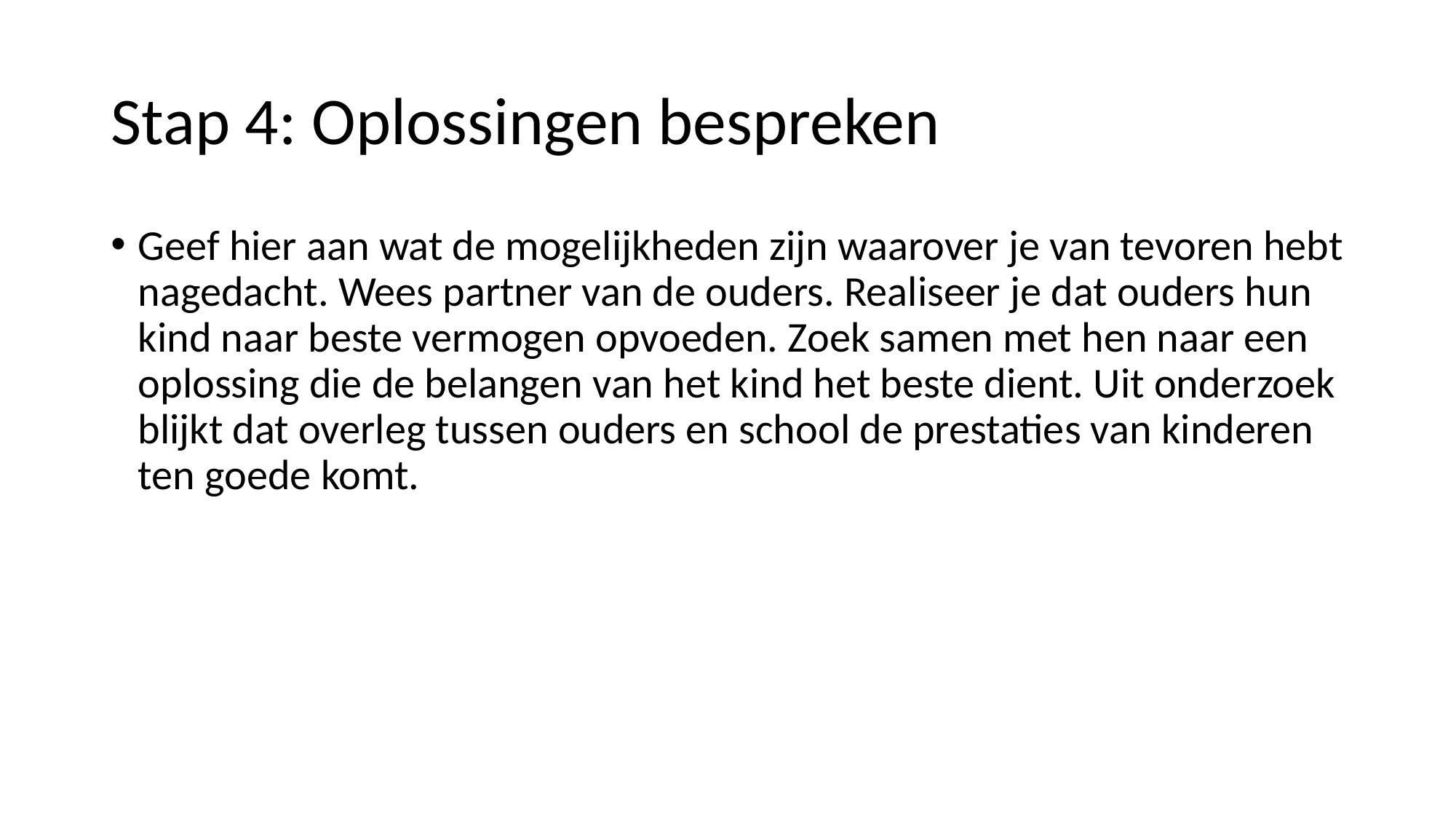

# Stap 4: Oplossingen bespreken
Geef hier aan wat de mogelijkheden zijn waarover je van tevoren hebt nagedacht. Wees partner van de ouders. Realiseer je dat ouders hun kind naar beste vermogen opvoeden. Zoek samen met hen naar een oplossing die de belangen van het kind het beste dient. Uit onderzoek blijkt dat overleg tussen ouders en school de prestaties van kinderen ten goede komt.